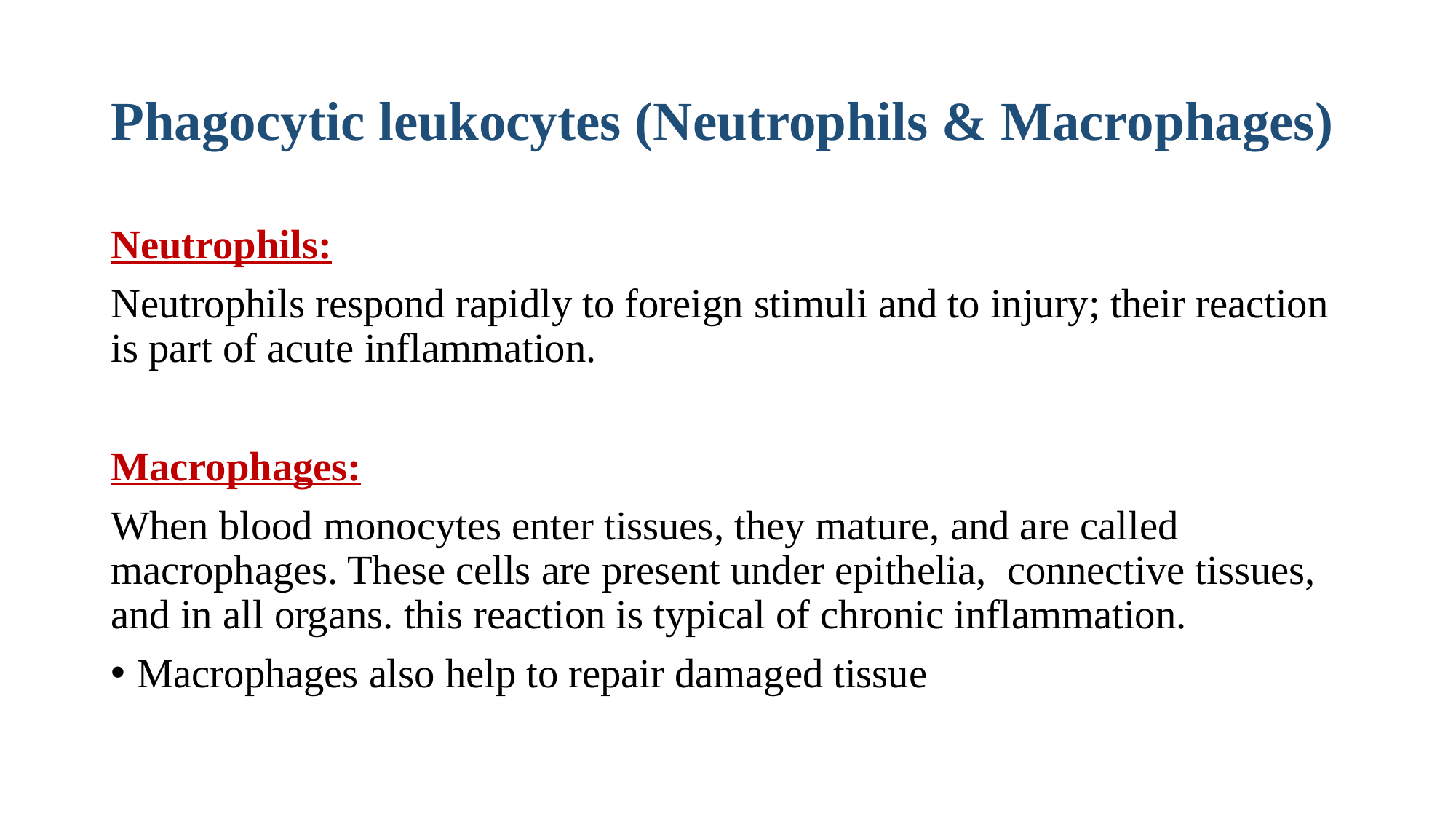

# Phagocytic leukocytes (Neutrophils & Macrophages)
Neutrophils:
Neutrophils respond rapidly to foreign stimuli and to injury; their reaction is part of acute inflammation.

Macrophages:
When blood monocytes enter tissues, they mature, and are called macrophages. These cells are present under epithelia,  connective tissues, and in all organs. this reaction is typical of chronic inflammation.
Macrophages also help to repair damaged tissue